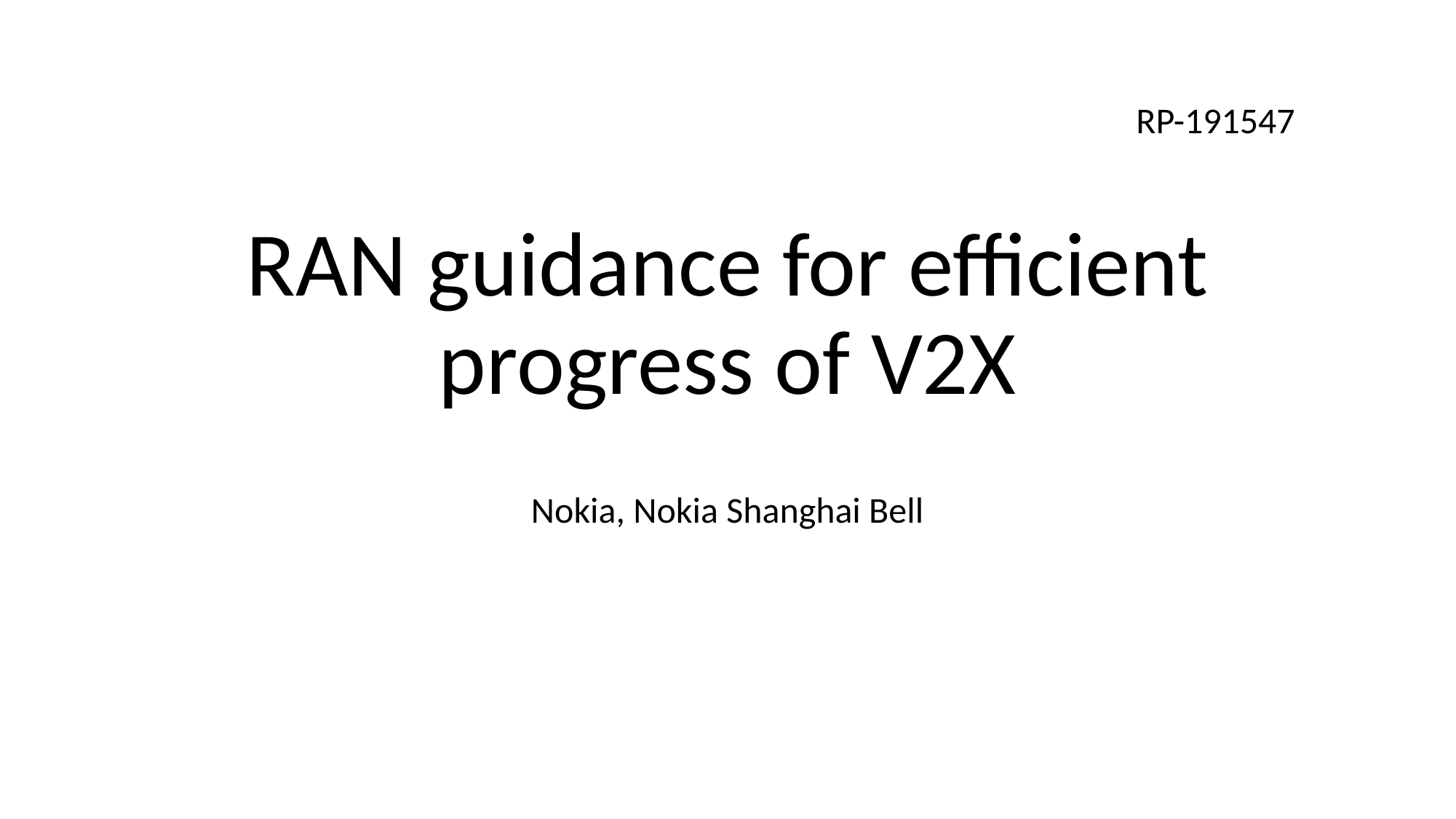

RP-191547
# RAN guidance for efficient progress of V2X
Nokia, Nokia Shanghai Bell